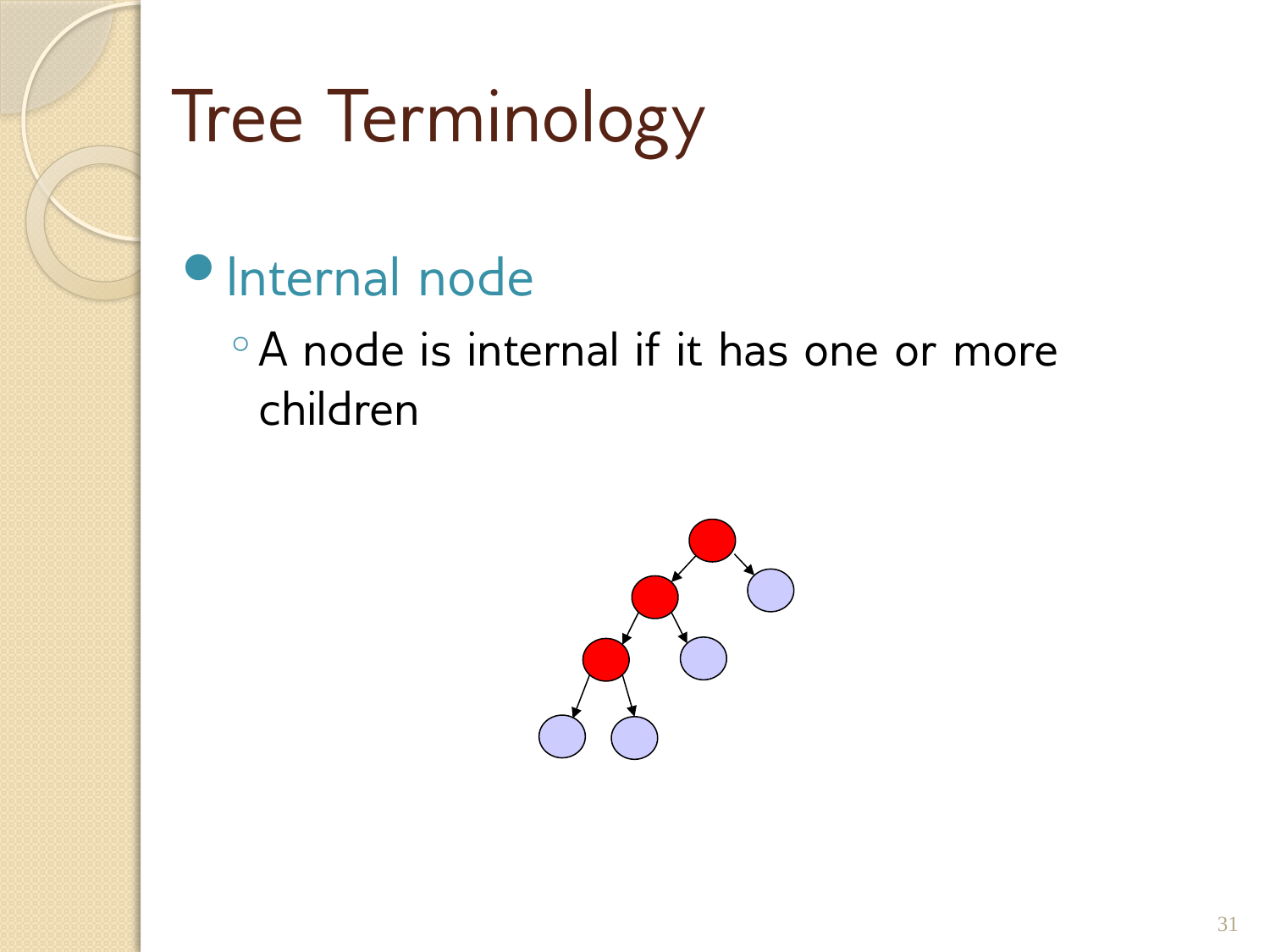

# Tree Terminology
Internal node
A node is internal if it has one or more children

31